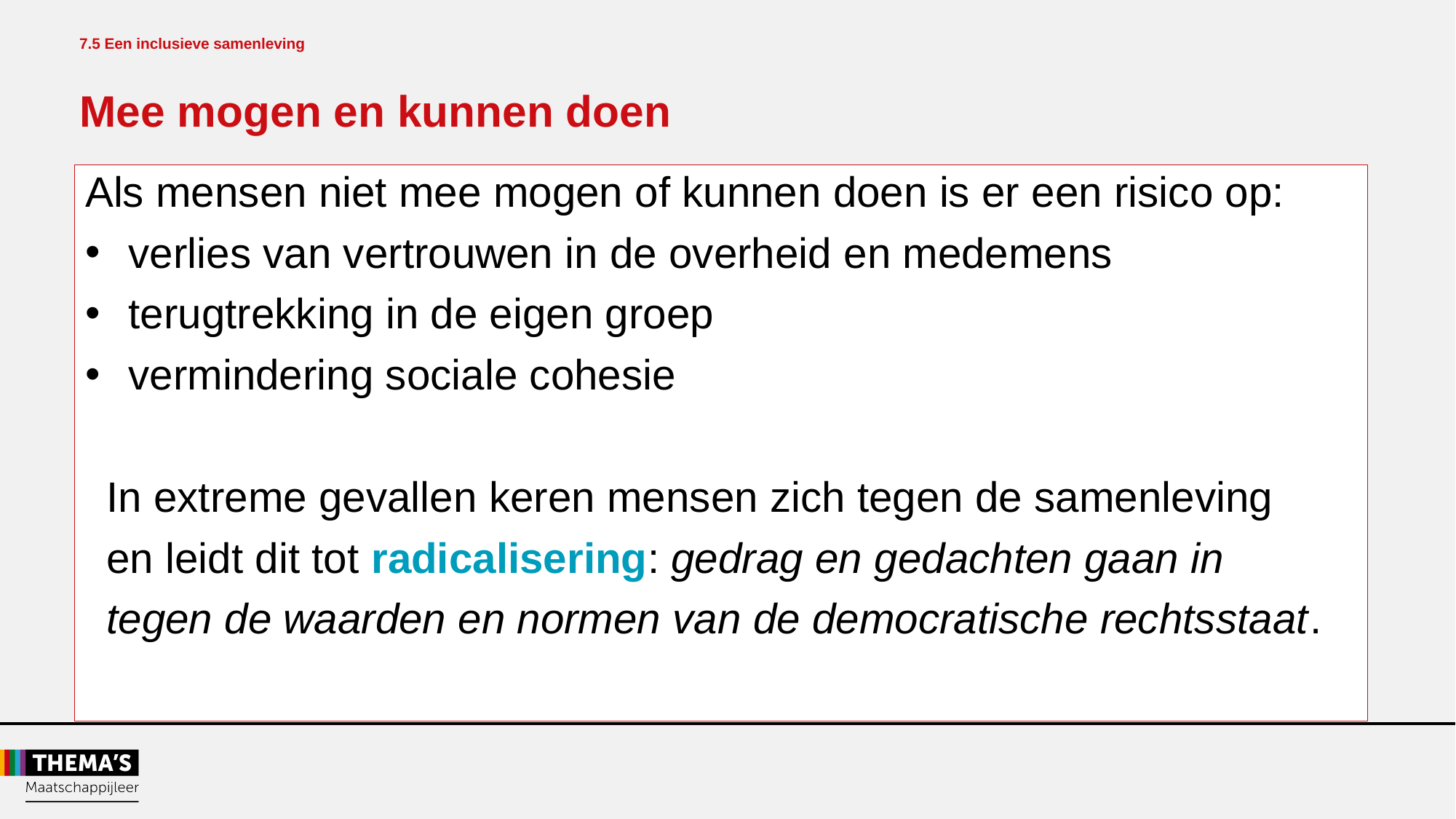

7.5 Een inclusieve samenleving
Mee mogen en kunnen doen
Als mensen niet mee mogen of kunnen doen is er een risico op:
verlies van vertrouwen in de overheid en medemens
terugtrekking in de eigen groep
vermindering sociale cohesie

In extreme gevallen keren mensen zich tegen de samenleving
en leidt dit tot radicalisering: gedrag en gedachten gaan in
tegen de waarden en normen van de democratische rechtsstaat.